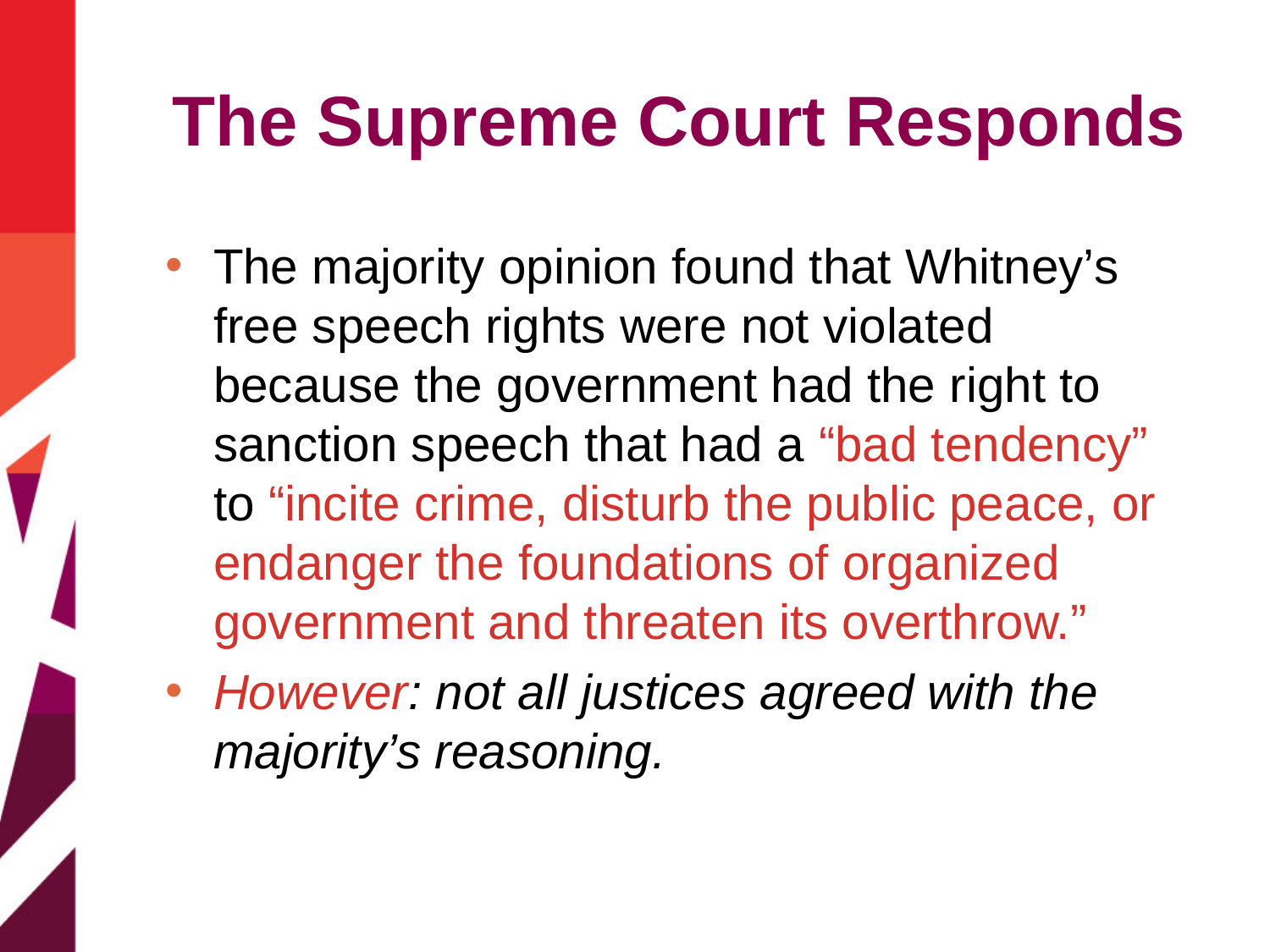

# The Supreme Court Responds
The majority opinion found that Whitney’s free speech rights were not violated because the government had the right to sanction speech that had a “bad tendency” to “incite crime, disturb the public peace, or endanger the foundations of organized government and threaten its overthrow.”
However: not all justices agreed with the majority’s reasoning.